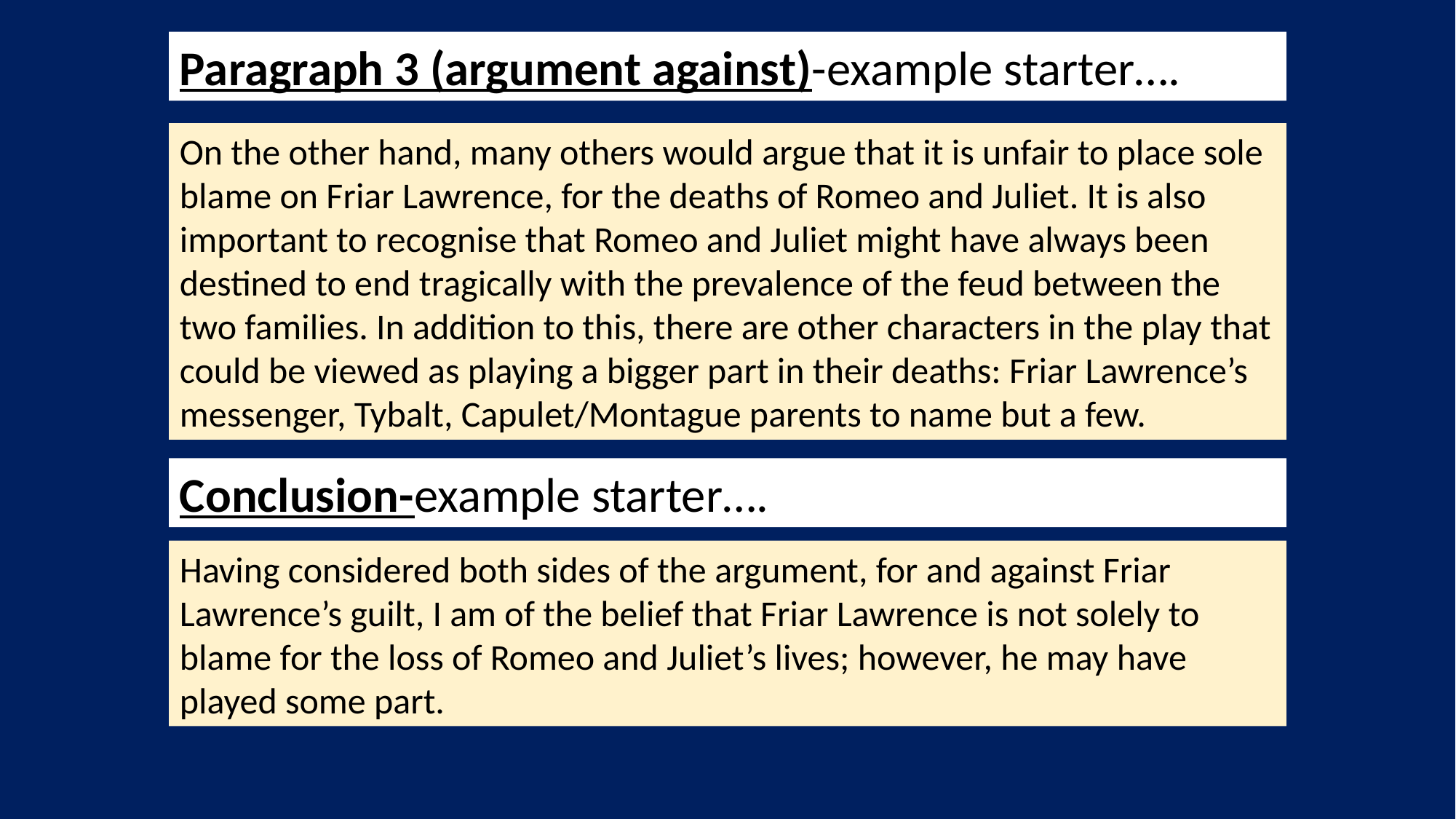

Paragraph 3 (argument against)-example starter….
On the other hand, many others would argue that it is unfair to place sole blame on Friar Lawrence, for the deaths of Romeo and Juliet. It is also important to recognise that Romeo and Juliet might have always been destined to end tragically with the prevalence of the feud between the two families. In addition to this, there are other characters in the play that could be viewed as playing a bigger part in their deaths: Friar Lawrence’s messenger, Tybalt, Capulet/Montague parents to name but a few.
Conclusion-example starter….
Having considered both sides of the argument, for and against Friar Lawrence’s guilt, I am of the belief that Friar Lawrence is not solely to blame for the loss of Romeo and Juliet’s lives; however, he may have played some part.